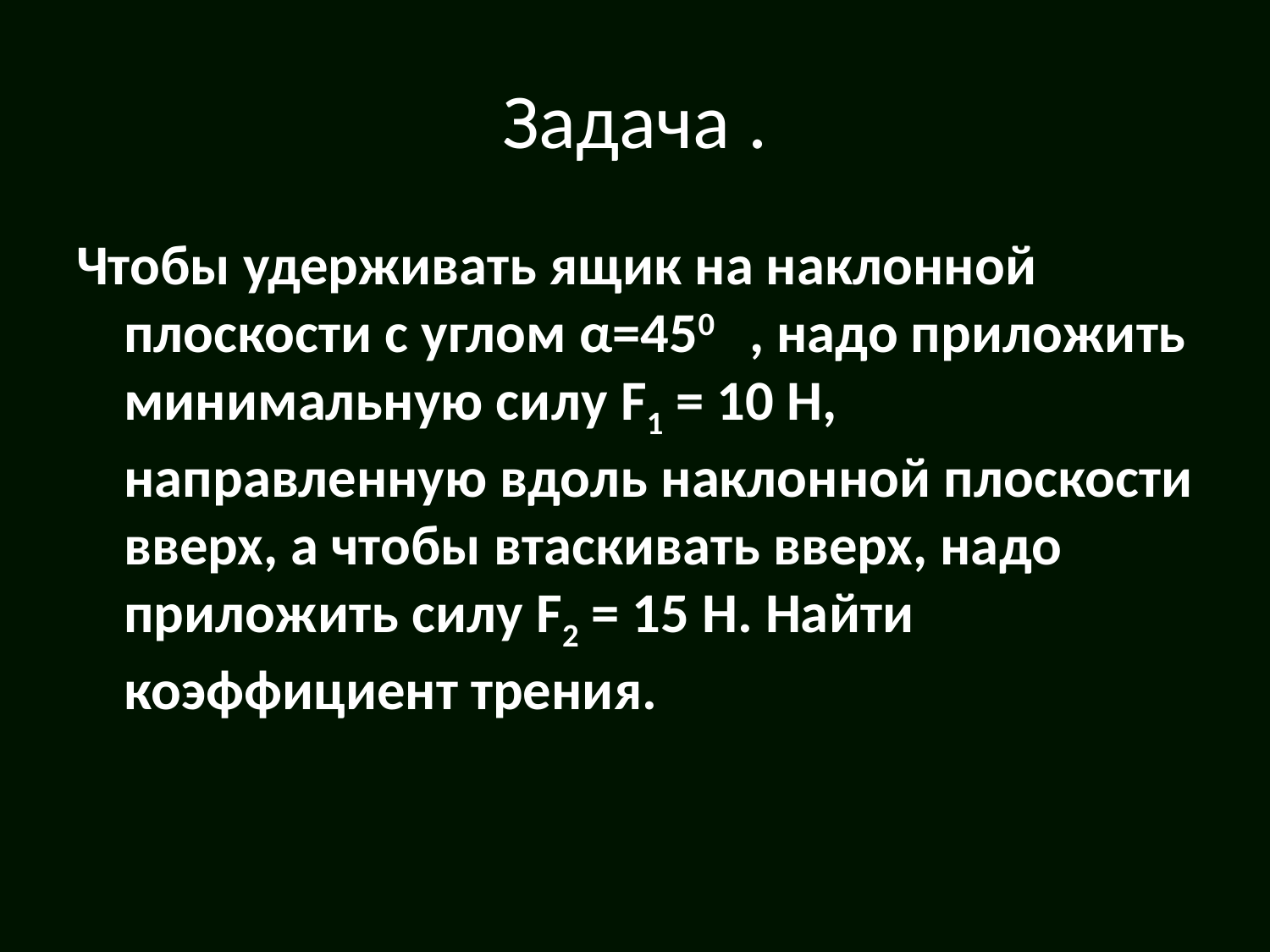

# Задача .
Чтобы удерживать ящик на наклонной плоскости с углом α=450    , надо приложить минимальную силу F1 = 10 Н, направленную вдоль наклонной плоскости вверх, а чтобы втаскивать вверх, надо приложить силу F2 = 15 Н. Найти коэффициент трения.